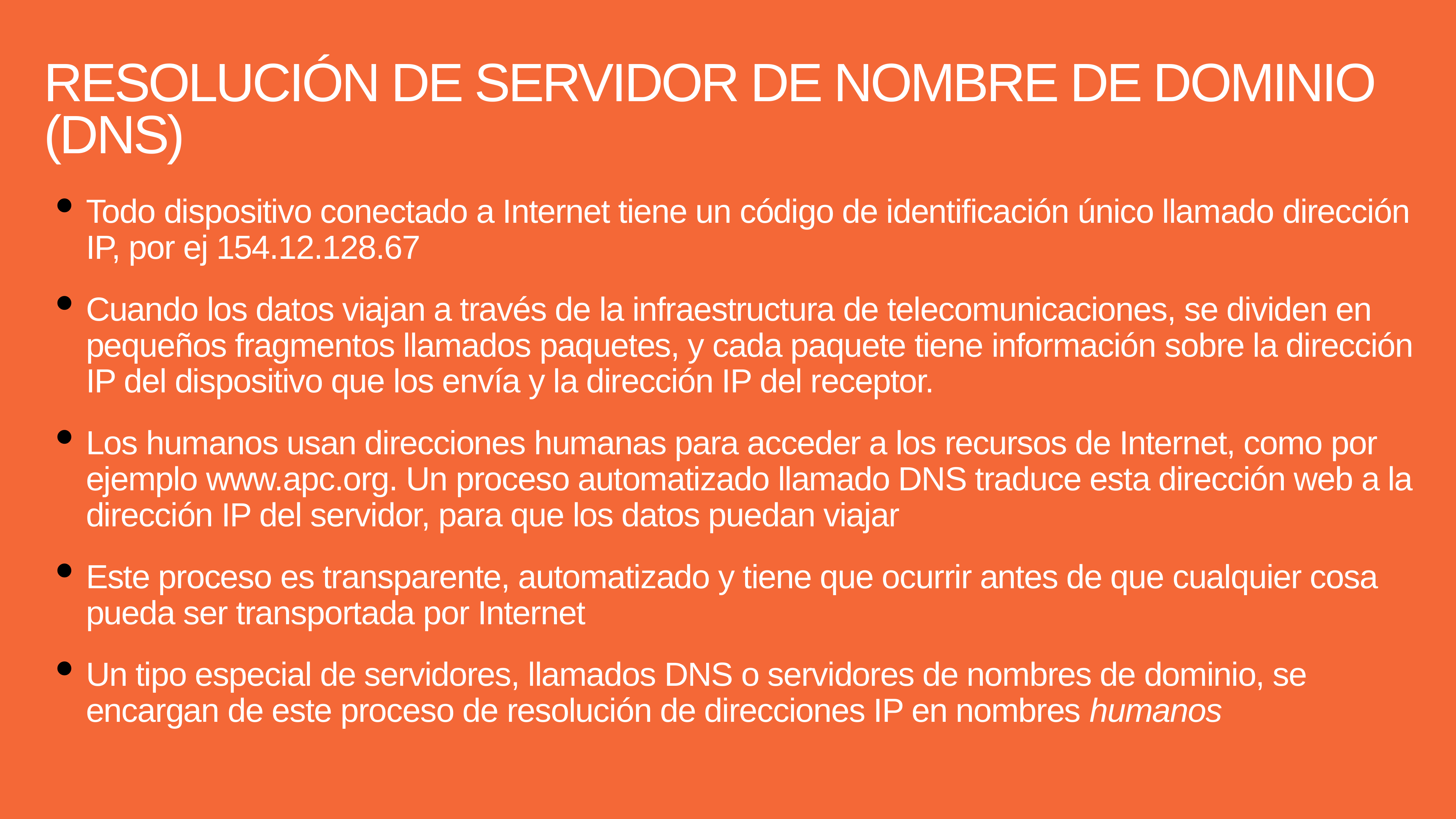

# Resolución de servidor de nombre de dominio (Dns)
Todo dispositivo conectado a Internet tiene un código de identificación único llamado dirección IP, por ej 154.12.128.67
Cuando los datos viajan a través de la infraestructura de telecomunicaciones, se dividen en pequeños fragmentos llamados paquetes, y cada paquete tiene información sobre la dirección IP del dispositivo que los envía y la dirección IP del receptor.
Los humanos usan direcciones humanas para acceder a los recursos de Internet, como por ejemplo www.apc.org. Un proceso automatizado llamado DNS traduce esta dirección web a la dirección IP del servidor, para que los datos puedan viajar
Este proceso es transparente, automatizado y tiene que ocurrir antes de que cualquier cosa pueda ser transportada por Internet
Un tipo especial de servidores, llamados DNS o servidores de nombres de dominio, se encargan de este proceso de resolución de direcciones IP en nombres humanos